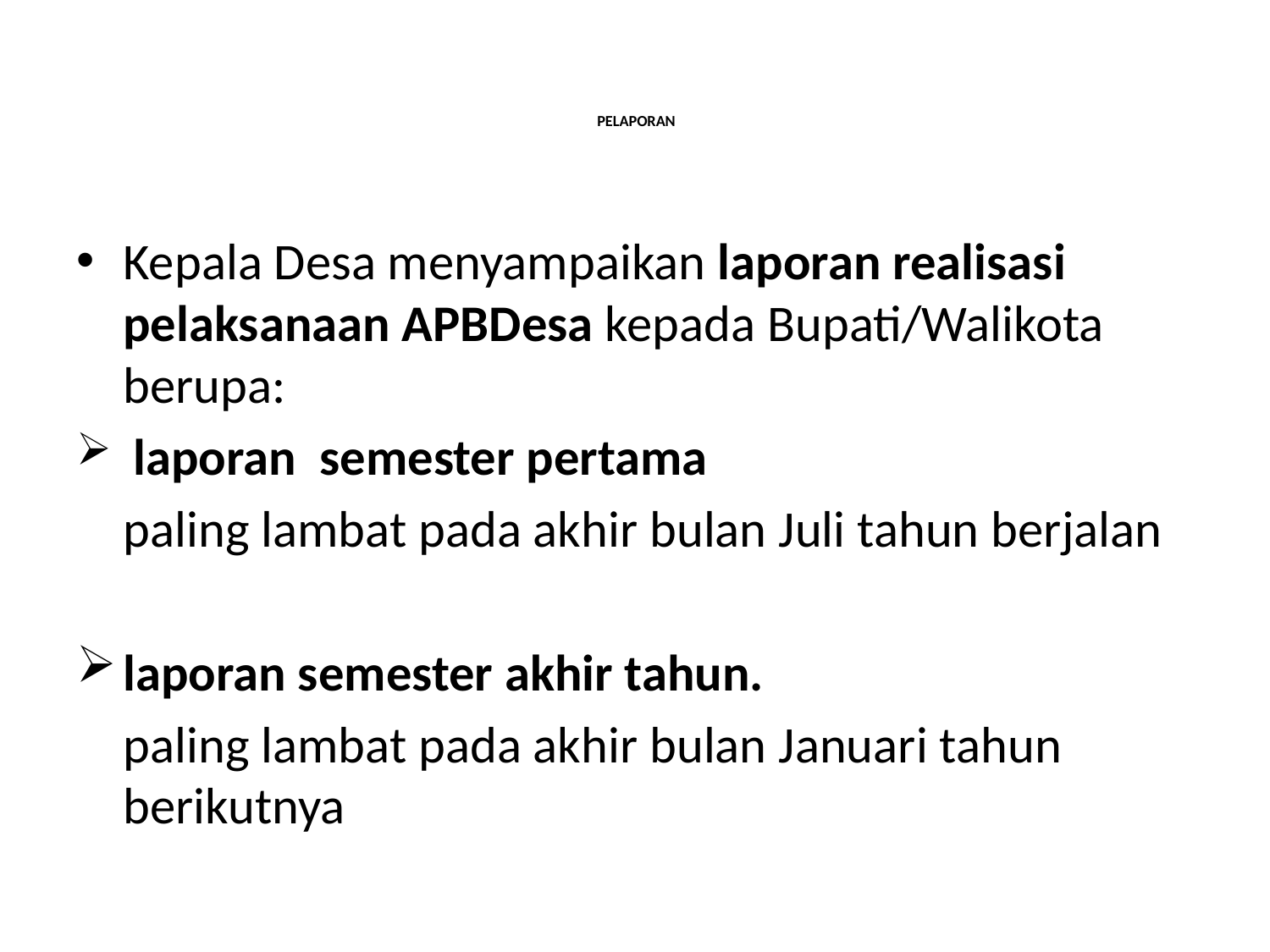

# PELAPORAN
Kepala Desa menyampaikan laporan realisasi pelaksanaan APBDesa kepada Bupati/Walikota berupa:
 laporan  semester pertama
 	paling lambat pada akhir bulan Juli tahun berjalan

laporan semester akhir tahun.
	paling lambat pada akhir bulan Januari tahun berikutnya